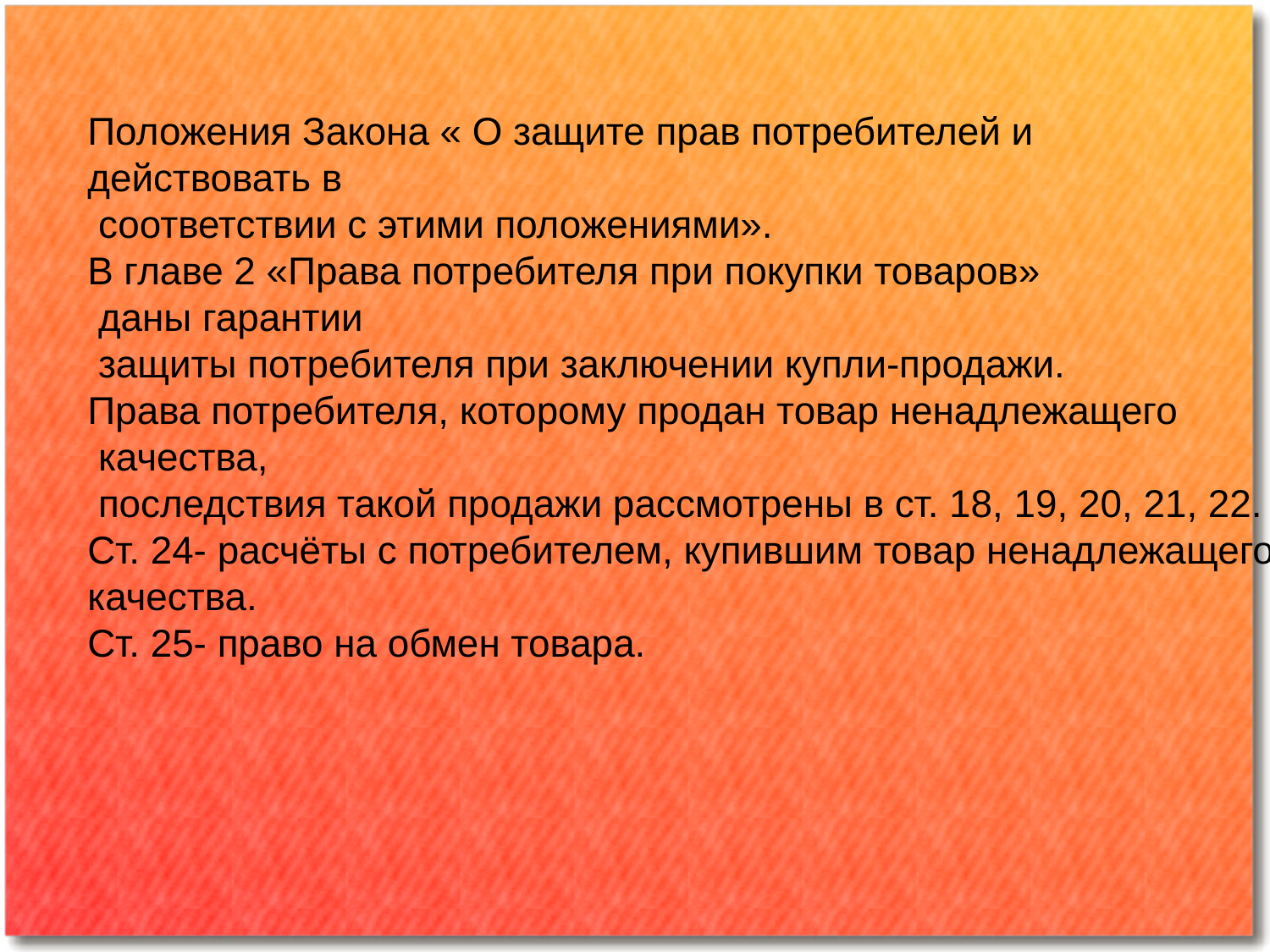

Положения Закона « О защите прав потребителей и
действовать в
 соответствии с этими положениями».
В главе 2 «Права потребителя при покупки товаров»
 даны гарантии
 защиты потребителя при заключении купли-продажи.
Права потребителя, которому продан товар ненадлежащего
 качества,
 последствия такой продажи рассмотрены в ст. 18, 19, 20, 21, 22.
Ст. 24- расчёты с потребителем, купившим товар ненадлежащего
качества.
Ст. 25- право на обмен товара.